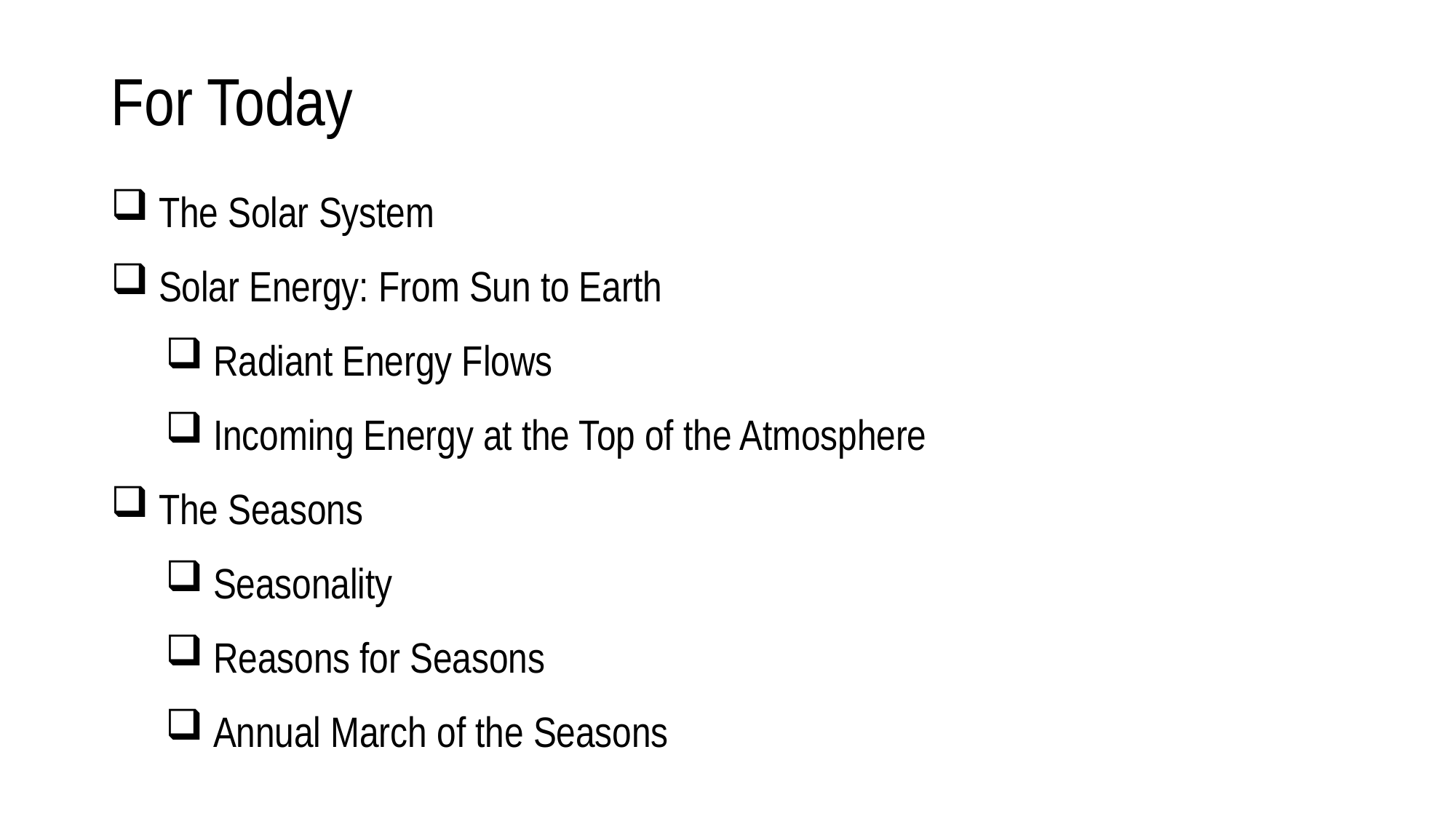

# For Today
 The Solar System
 Solar Energy: From Sun to Earth
 Radiant Energy Flows
 Incoming Energy at the Top of the Atmosphere
 The Seasons
 Seasonality
 Reasons for Seasons
 Annual March of the Seasons